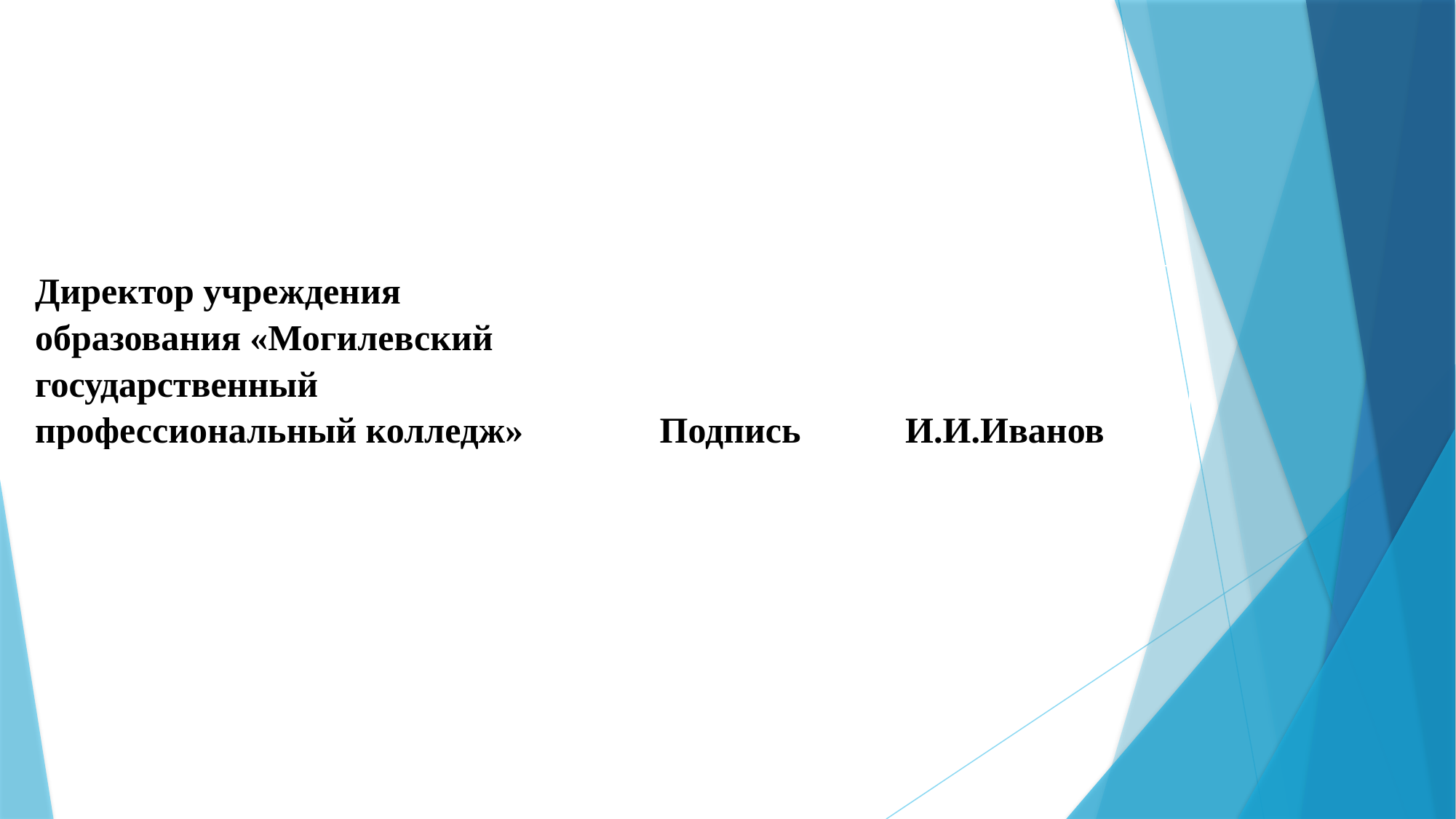

| Директор учреждения образования «Могилевский государственный профессиональный колледж» | Подпись | И.И.Иванов |
| --- | --- | --- |